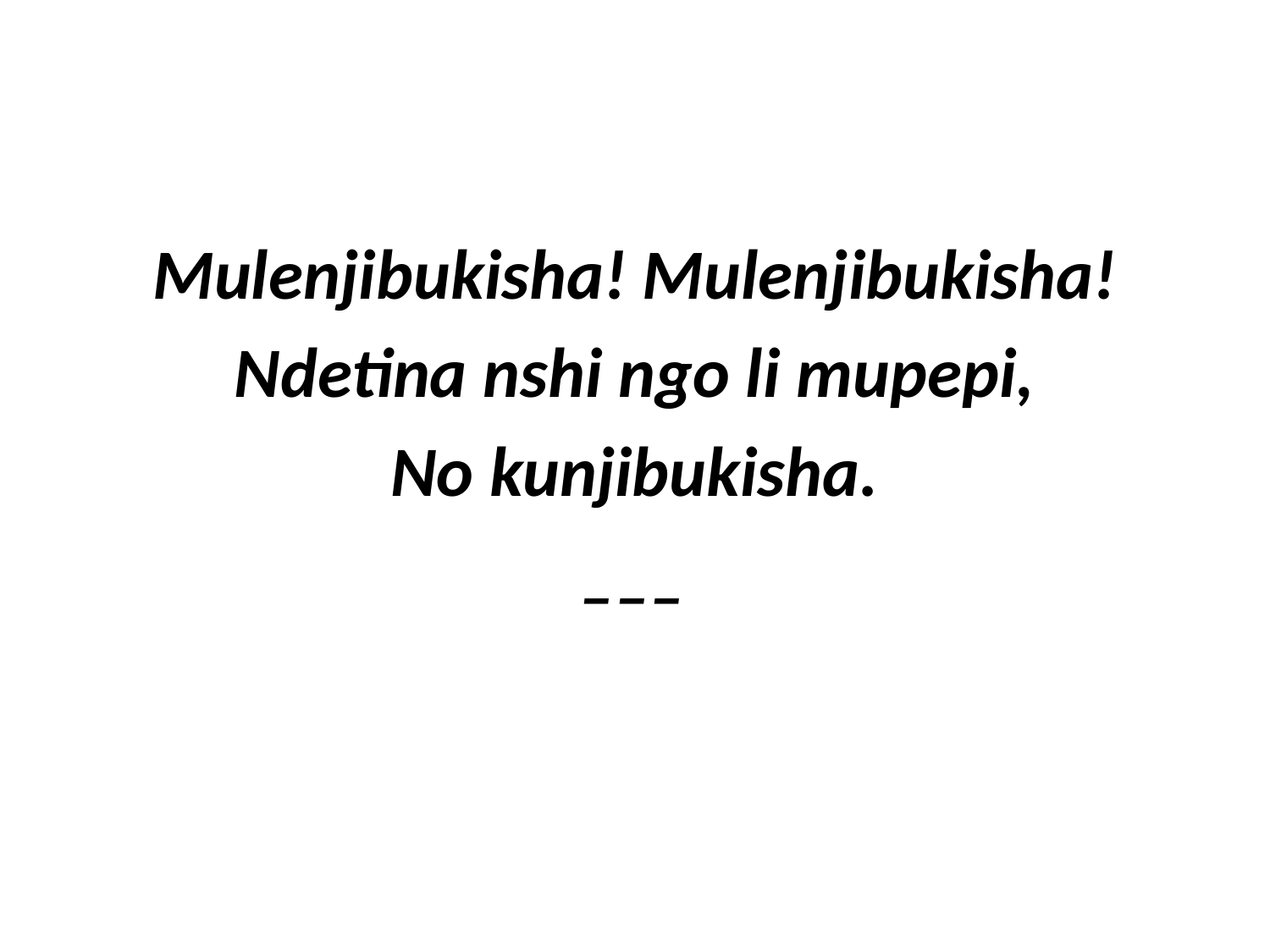

Mulenjibukisha! Mulenjibukisha!
Ndetina nshi ngo li mupepi,
No kunjibukisha.
___